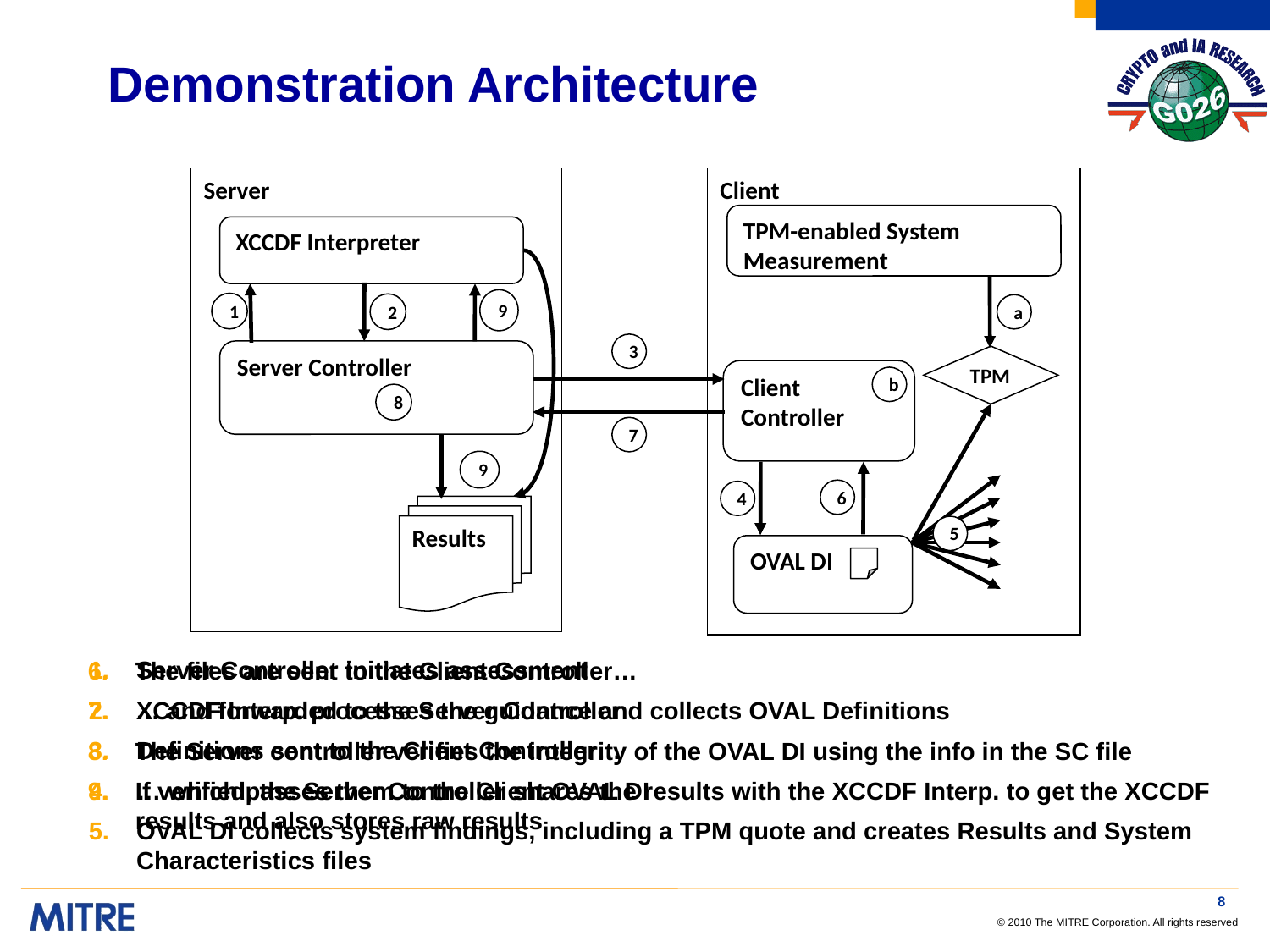

# Demonstration Architecture
Server
Client
TPM-enabled System Measurement
XCCDF Interpreter
9
1
2
a
3
Server Controller
TPM
Client Controller
b
8
7
9
6
4
Results
5
OVAL DI

Server Controller initiates assessment
XCCDF Interp. processes the guidance and collects OVAL Definitions
Definitions sent to the Client Controller…
… which passes them to the Client OVAL DI
OVAL DI collects system findings, including a TPM quote and creates Results and System Characteristics files
The files are sent to the Client Controller…
… and forwarded to the Server Controller
The Server controller verifies the integrity of the OVAL DI using the info in the SC file
If verified, the Server Controller shares the results with the XCCDF Interp. to get the XCCDF results and also stores raw results
8